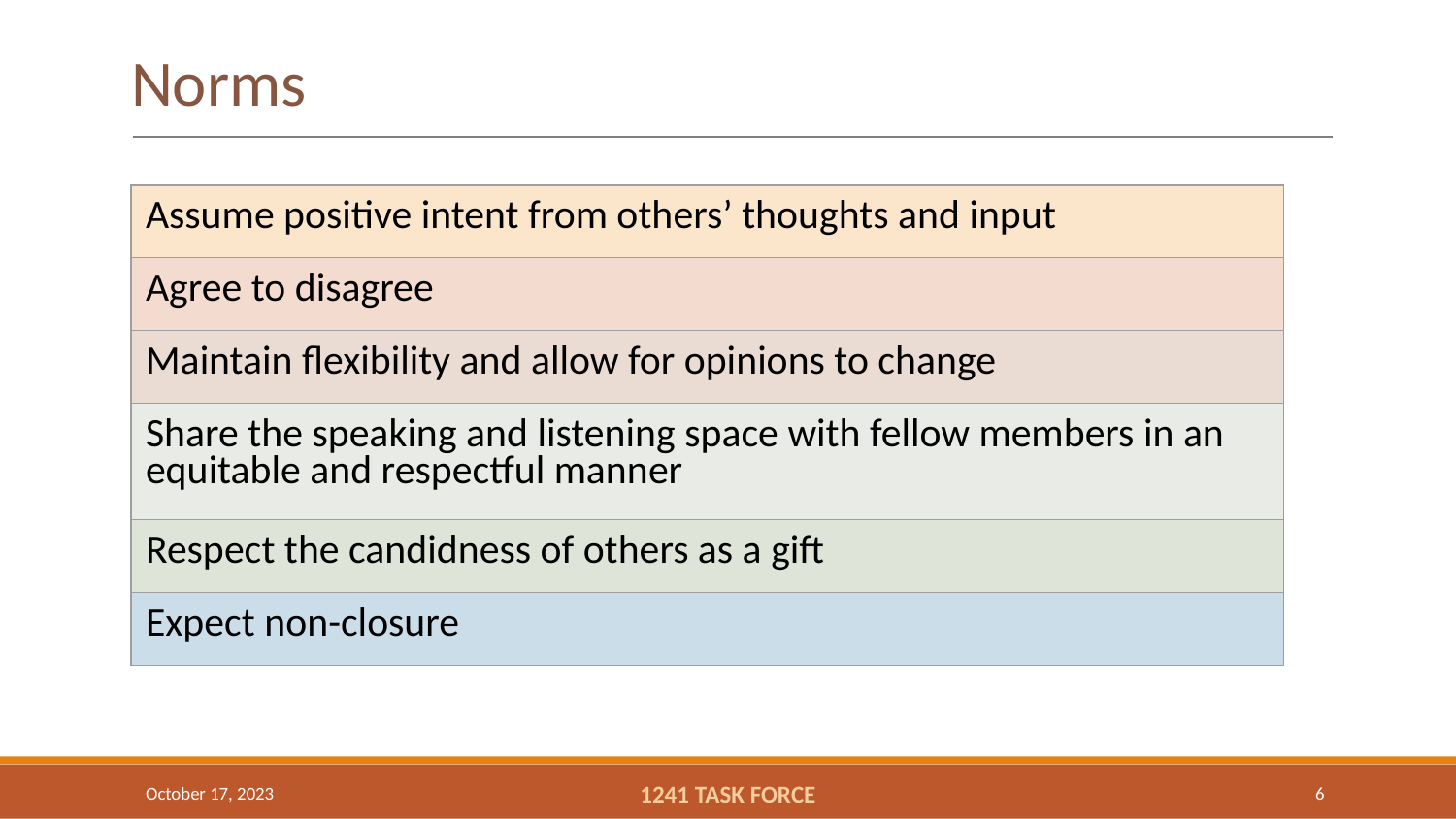

# Norms
| Assume positive intent from others’ thoughts and input |
| --- |
| Agree to disagree |
| Maintain flexibility and allow for opinions to change |
| Share the speaking and listening space with fellow members in an equitable and respectful manner |
| Respect the candidness of others as a gift |
| Expect non-closure |
October 17, 2023
1241 TASK FORCE
6